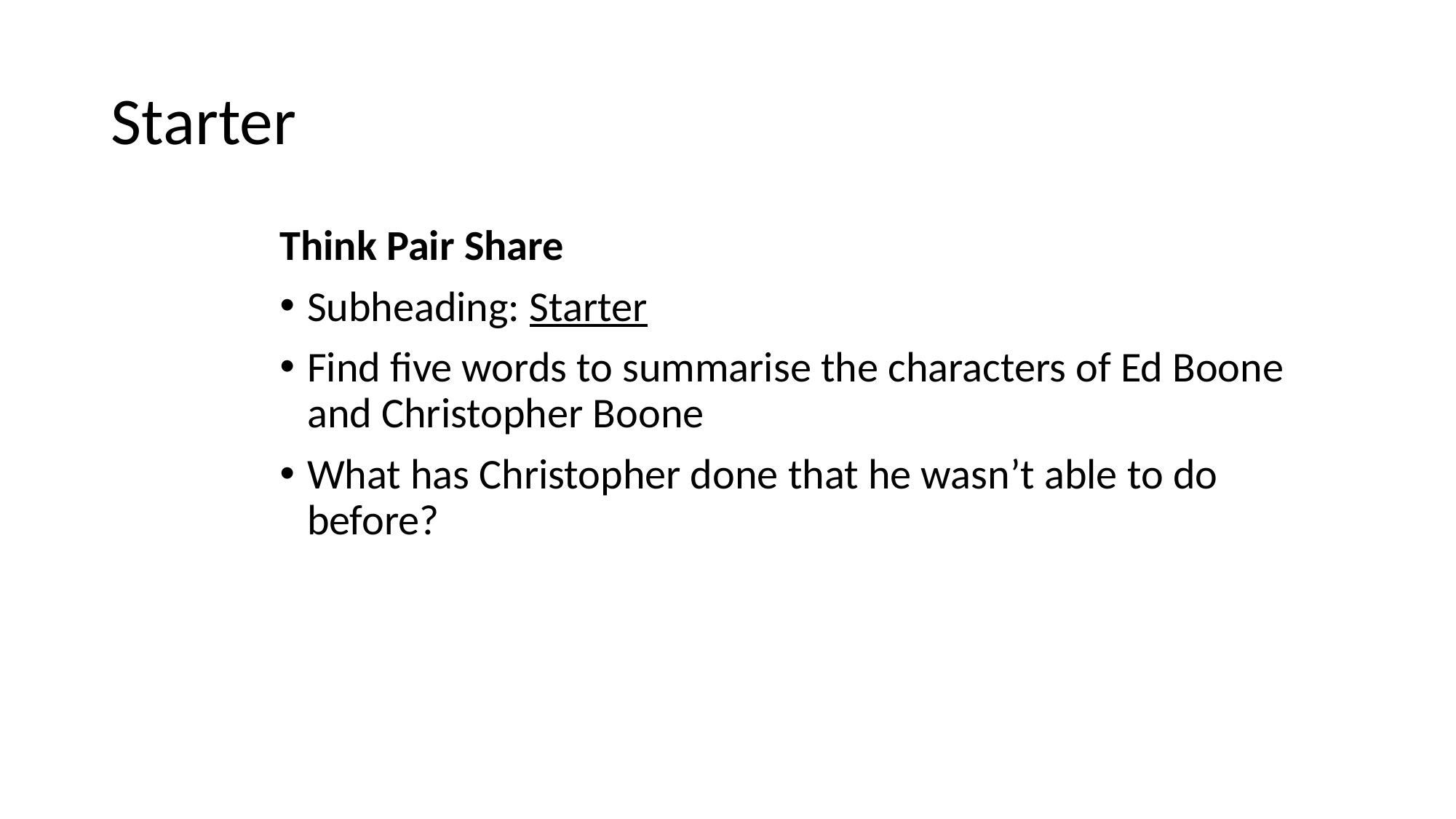

# Starter
Think Pair Share
Subheading: Starter
Find five words to summarise the characters of Ed Boone and Christopher Boone
What has Christopher done that he wasn’t able to do before?